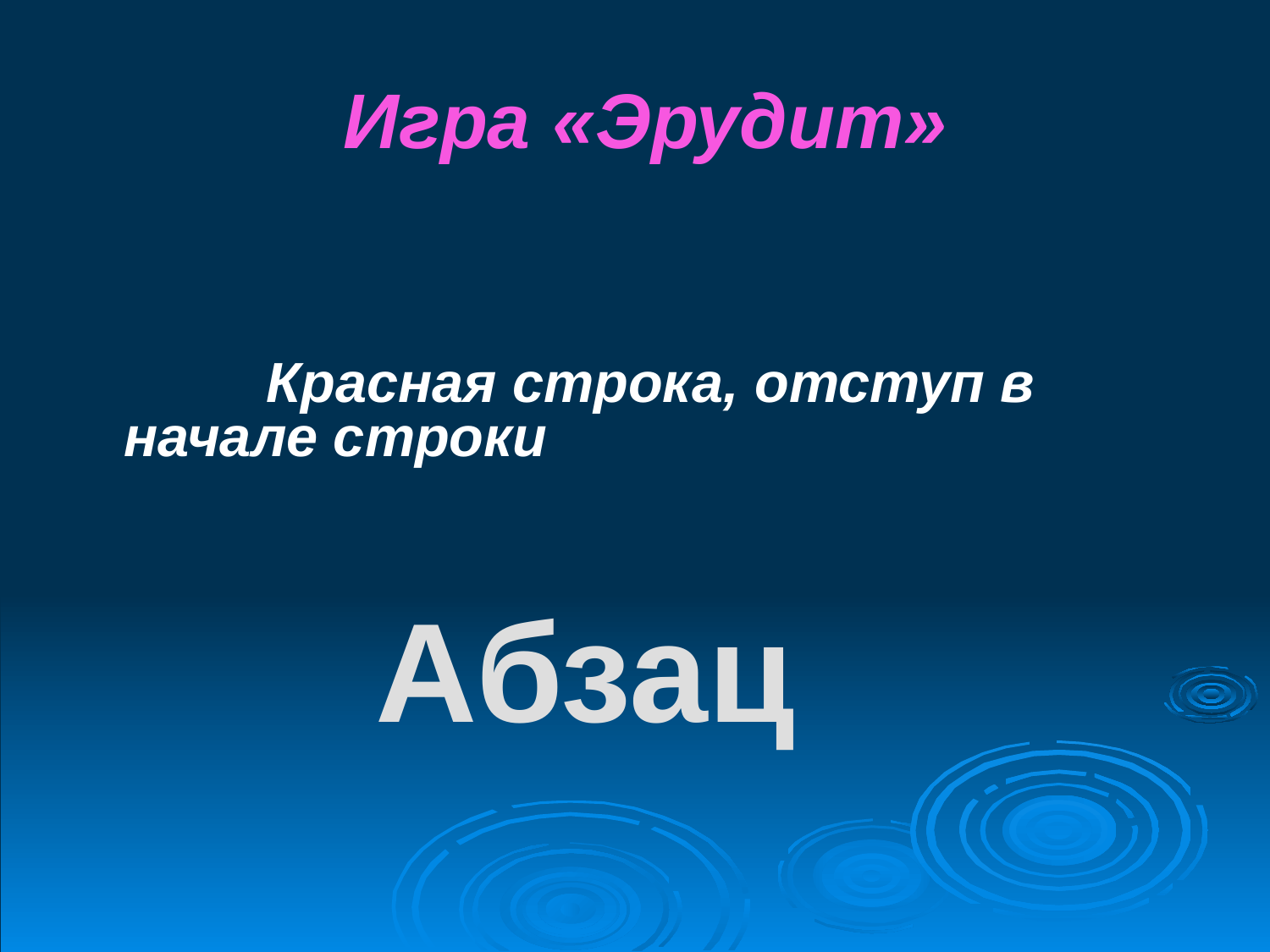

# Игра «Эрудит»

		 Красная строка, отступ в начале строки
Абзац